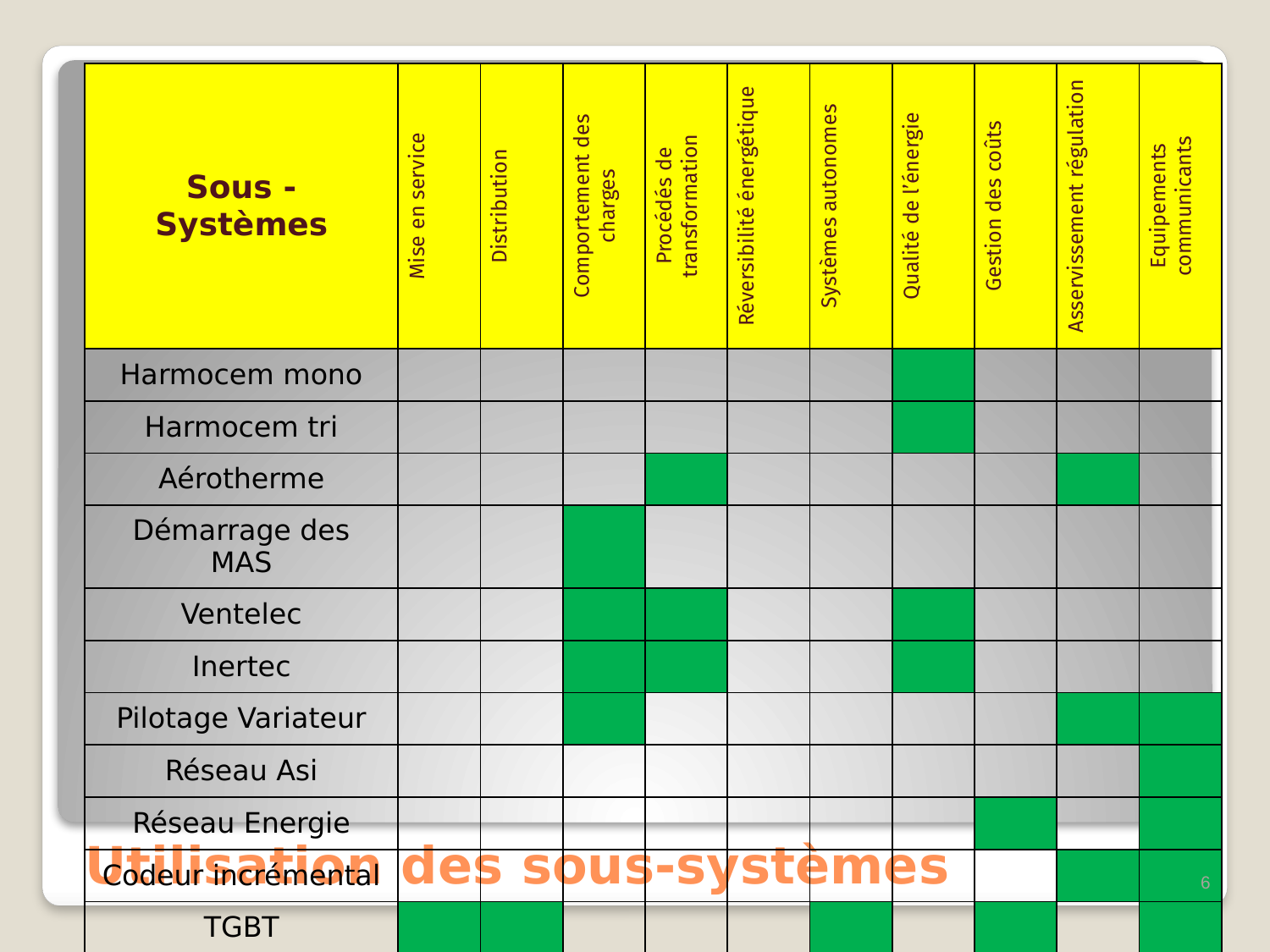

| Sous - Systèmes | Mise en service | Distribution | Comportement des charges | Procédés de transformation | Réversibilité énergétique | Systèmes autonomes | Qualité de l’énergie | Gestion des coûts | Asservissement régulation | Equipements communicants |
| --- | --- | --- | --- | --- | --- | --- | --- | --- | --- | --- |
| Harmocem mono |  |  |  |  |  |  |  |  |  |  |
| Harmocem tri |  |  |  |  |  |  |  |  |  |  |
| Aérotherme |  |  |  |  |  |  |  |  |  |  |
| Démarrage des MAS |  |  |  |  |  |  |  |  |  |  |
| Ventelec |  |  |  |  |  |  |  |  |  |  |
| Inertec |  |  |  |  |  |  |  |  |  |  |
| Pilotage Variateur |  |  |  |  |  |  |  |  |  |  |
| Réseau Asi |  |  |  |  |  |  |  |  |  |  |
| Réseau Energie |  |  |  |  |  |  |  |  |  |  |
| Codeur incrémental |  |  |  |  |  |  |  |  |  |  |
| TGBT |  |  |  |  |  |  |  |  |  |  |
# Utilisation des sous-systèmes
6